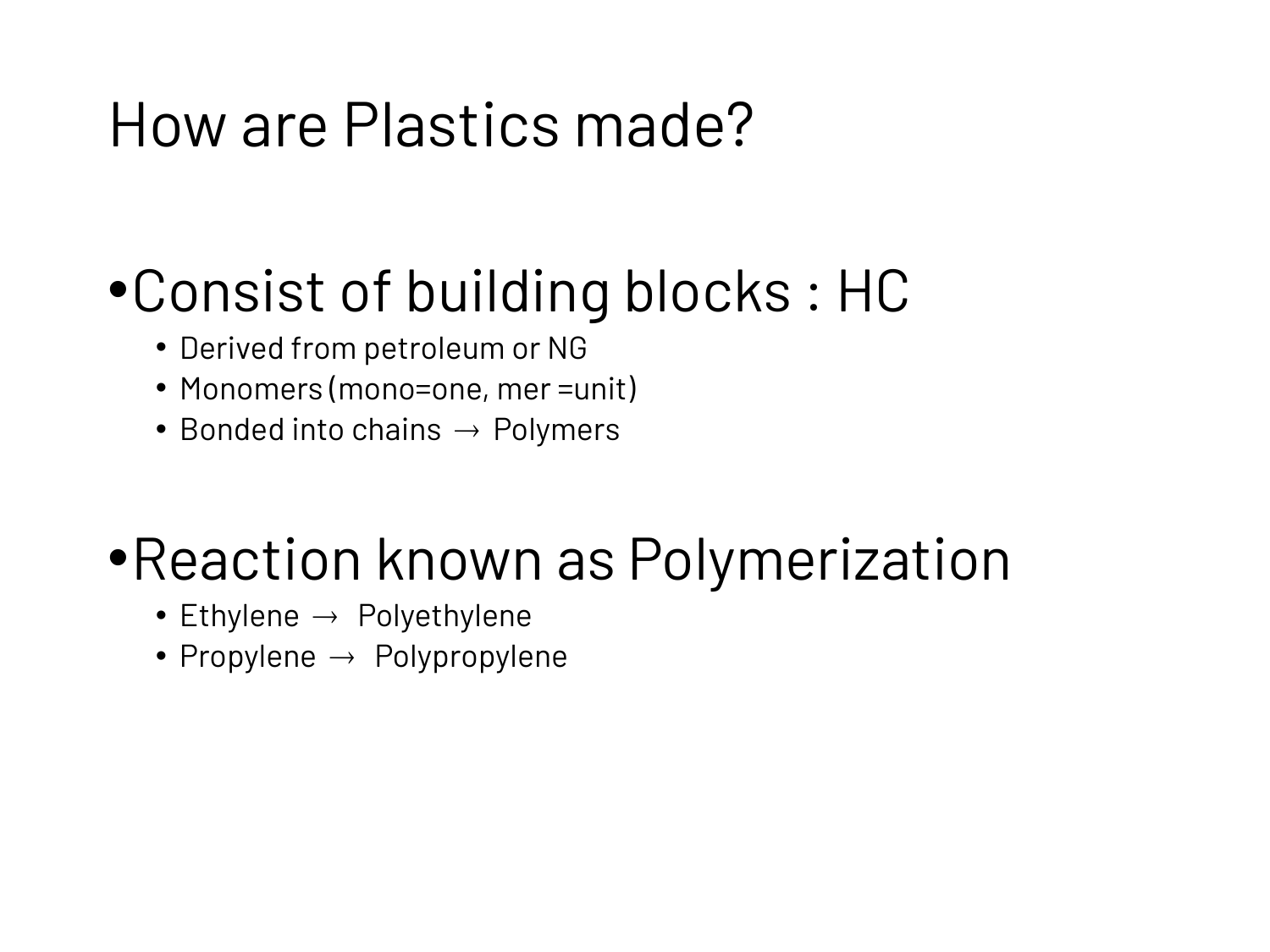

How are Plastics made?
Consist of building blocks : HC
Derived from petroleum or NG
Monomers (mono=one, mer =unit)
Bonded into chains  →  Polymers

Reaction known as Polymerization
Ethylene  →   Polyethylene
Propylene  →   Polypropylene